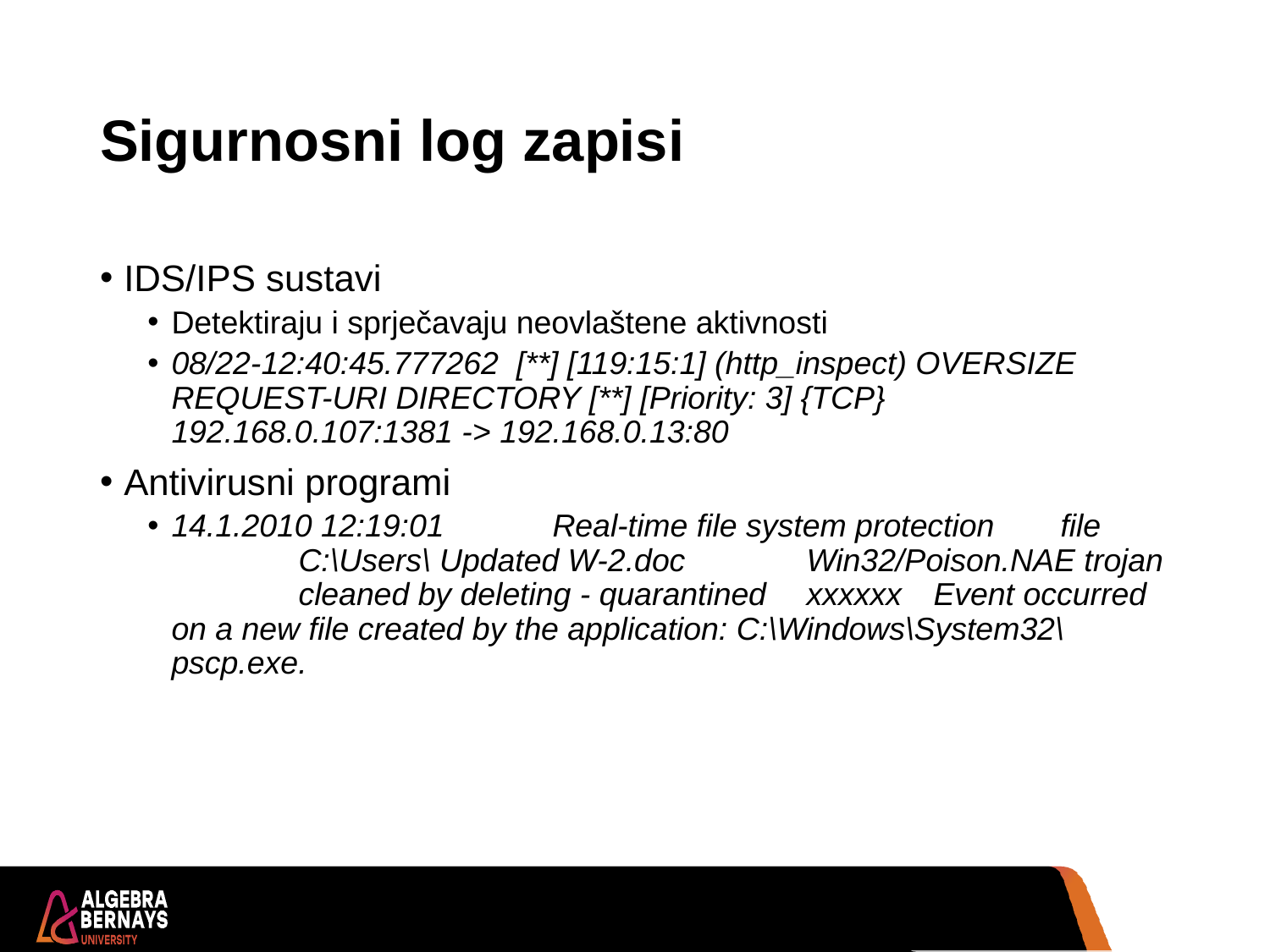

# Sigurnosni log zapisi
IDS/IPS sustavi
Detektiraju i sprječavaju neovlaštene aktivnosti
08/22-12:40:45.777262  [**] [119:15:1] (http_inspect) OVERSIZE REQUEST-URI DIRECTORY [**] [Priority: 3] {TCP} 192.168.0.107:1381 -> 192.168.0.13:80
Antivirusni programi
14.1.2010 12:19:01	Real-time file system protection	file	C:\Users\ Updated W-2.doc	Win32/Poison.NAE trojan	cleaned by deleting - quarantined	xxxxxx	Event occurred on a new file created by the application: C:\Windows\System32\pscp.exe.